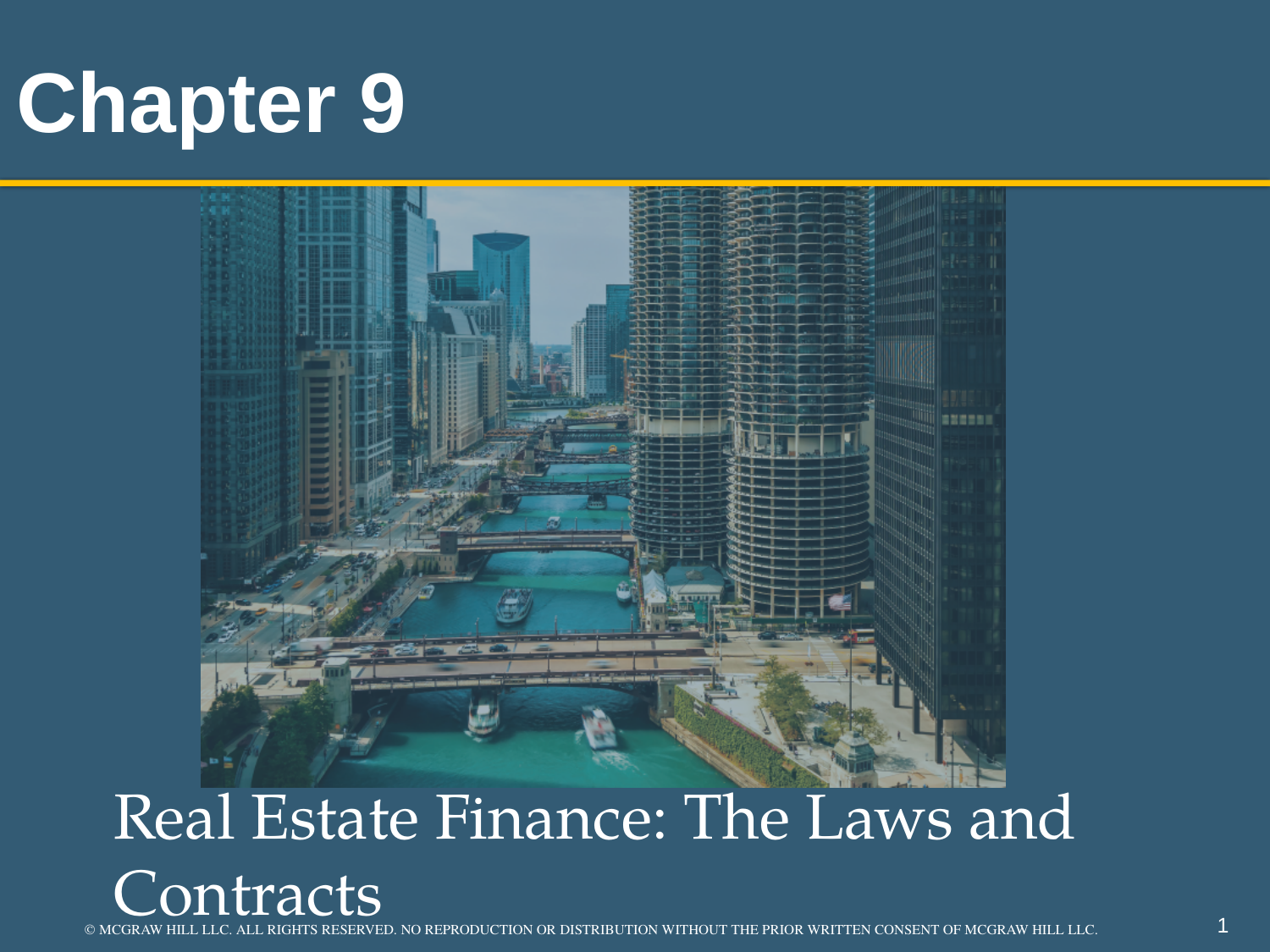

# Chapter 9
Real Estate Finance: The Laws and Contracts
© MCGRAW HILL LLC. ALL RIGHTS RESERVED. NO REPRODUCTION OR DISTRIBUTION WITHOUT THE PRIOR WRITTEN CONSENT OF MCGRAW HILL LLC.
1